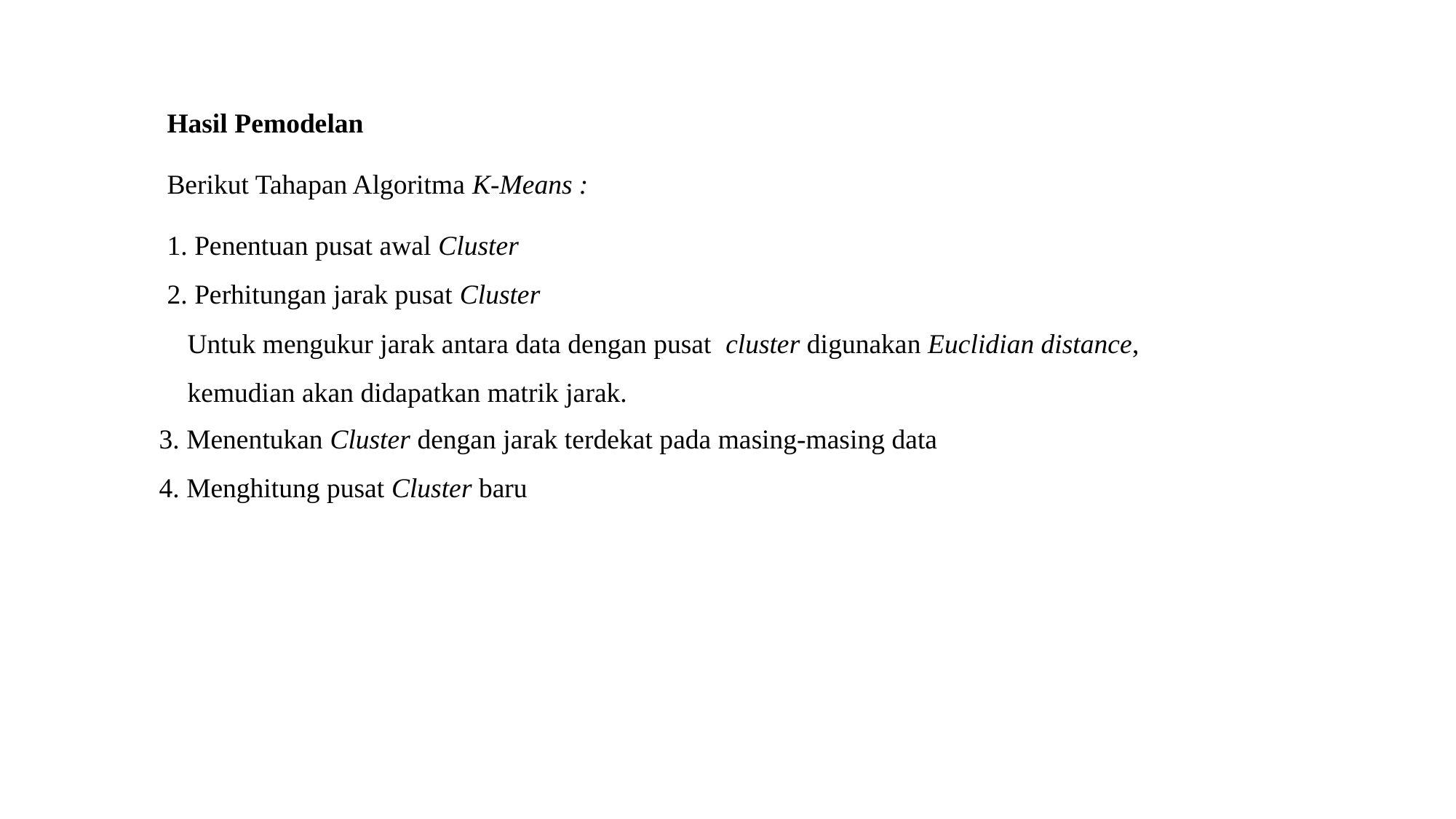

Hasil Pemodelan
Berikut Tahapan Algoritma K-Means :
1. Penentuan pusat awal Cluster
2. Perhitungan jarak pusat Cluster
Untuk mengukur jarak antara data dengan pusat  cluster digunakan Euclidian distance, kemudian akan didapatkan matrik jarak.
3. Menentukan Cluster dengan jarak terdekat pada masing-masing data
4. Menghitung pusat Cluster baru